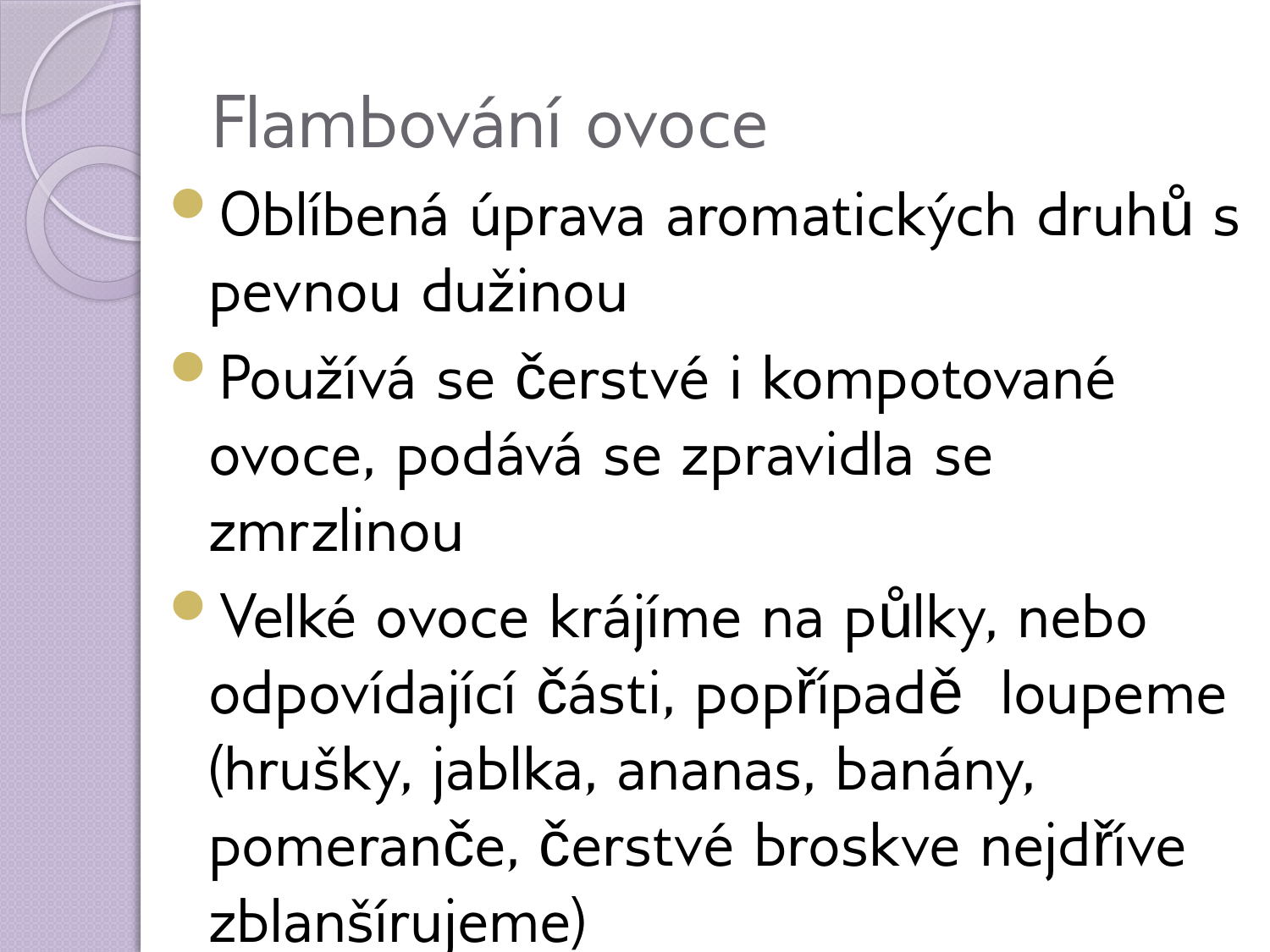

# Flambování ovoce
Oblíbená úprava aromatických druhů s pevnou dužinou
Používá se čerstvé i kompotované ovoce, podává se zpravidla se zmrzlinou
Velké ovoce krájíme na půlky, nebo odpovídající části, popřípadě  loupeme (hrušky, jablka, ananas, banány, pomeranče, čerstvé broskve nejdříve zblanšírujeme)